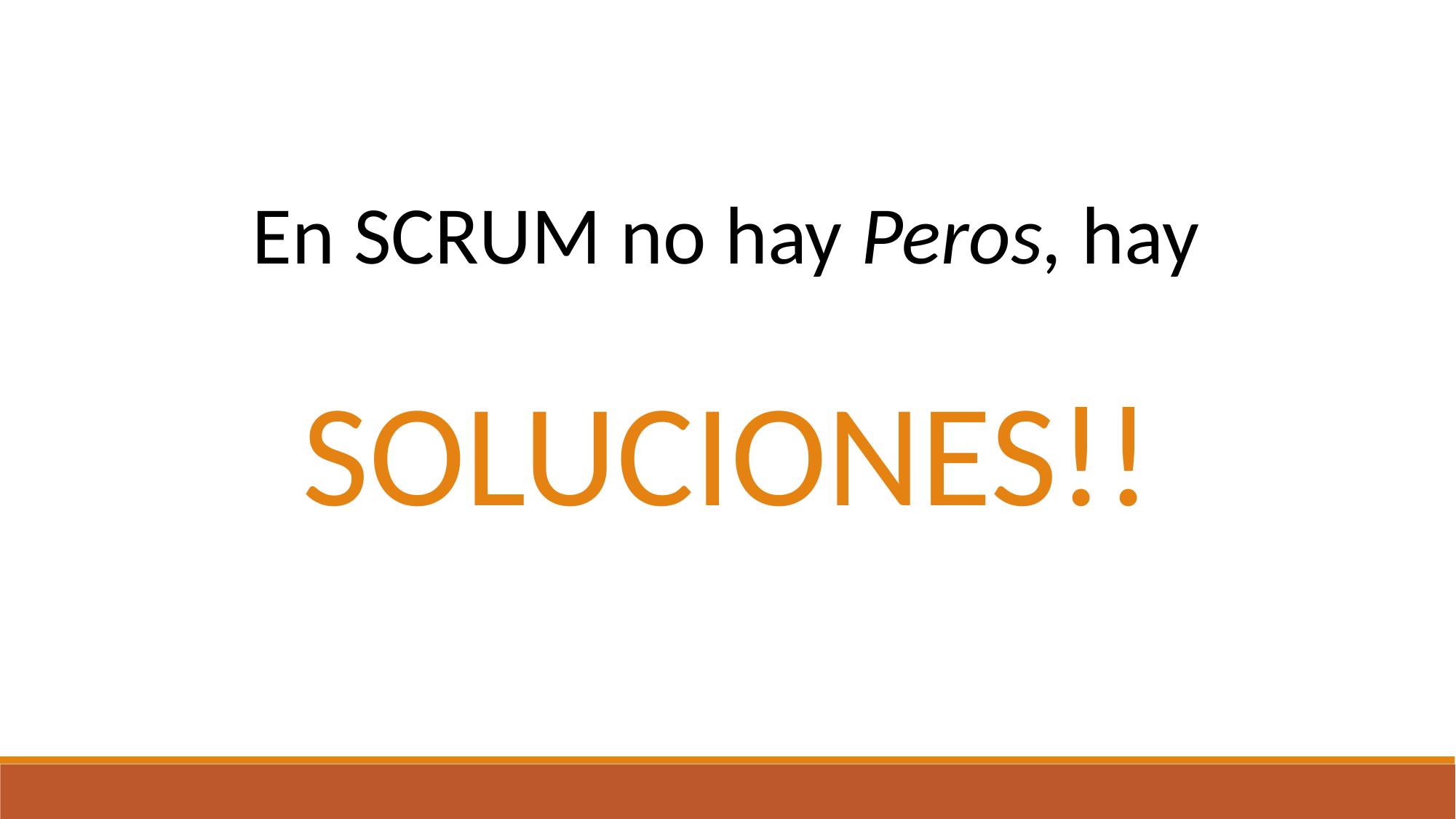

En SCRUM no hay Peros, hay
SOLUCIONES!!